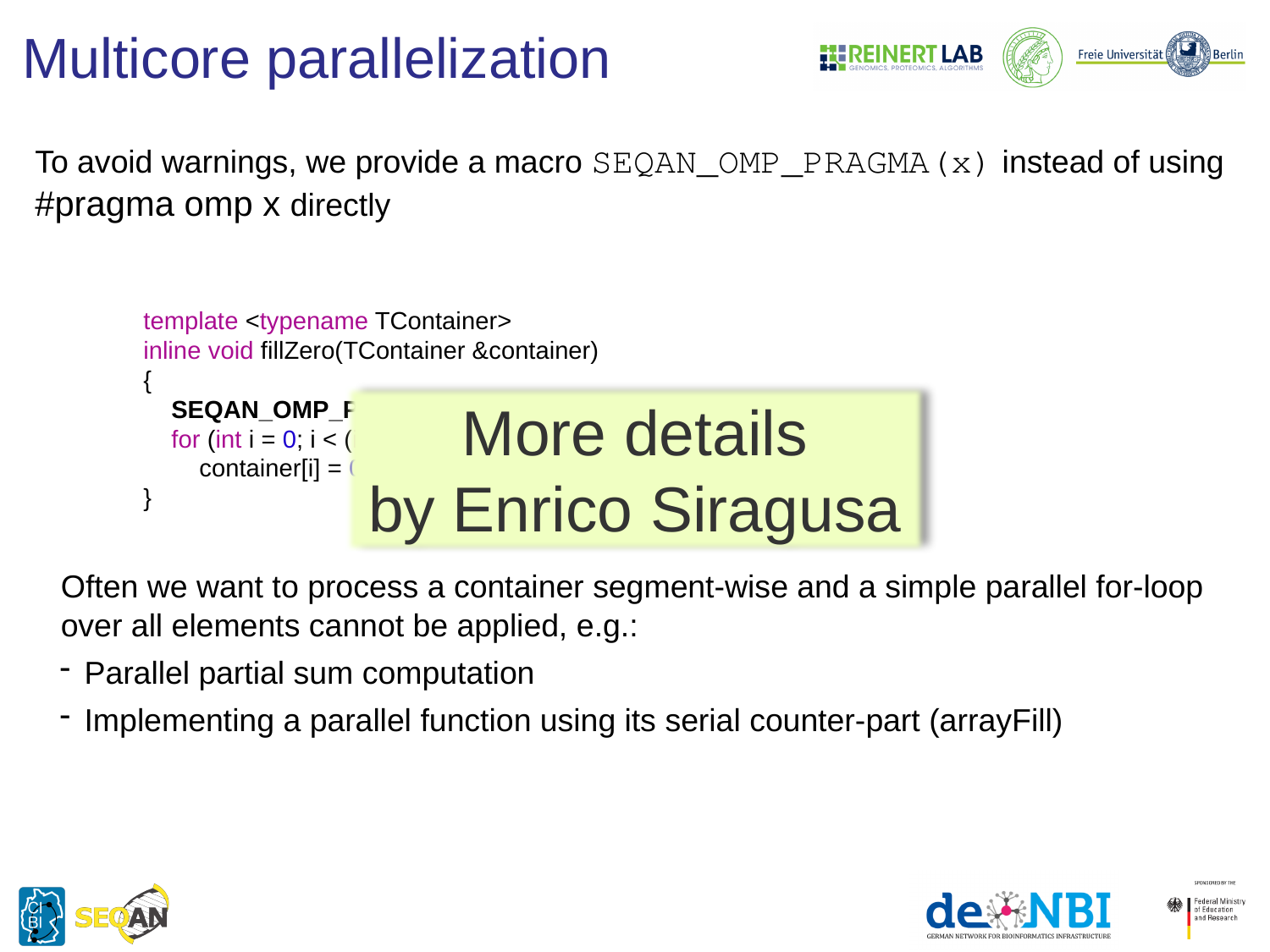

Multicore parallelization
To avoid warnings, we provide a macro SEQAN_OMP_PRAGMA(x) instead of using #pragma omp x directly

Often we want to process a container segment-wise and a simple parallel for-loop over all elements cannot be applied, e.g.:
Parallel partial sum computation
Implementing a parallel function using its serial counter-part (arrayFill)

template <typename TContainer>
inline void fillZero(TContainer &container)
{
    SEQAN_OMP_PRAGMA(parallel for)
    for (int i = 0; i < (int)length(container); ++i)
        container[i] = 0;
}
More details
by Enrico Siragusa